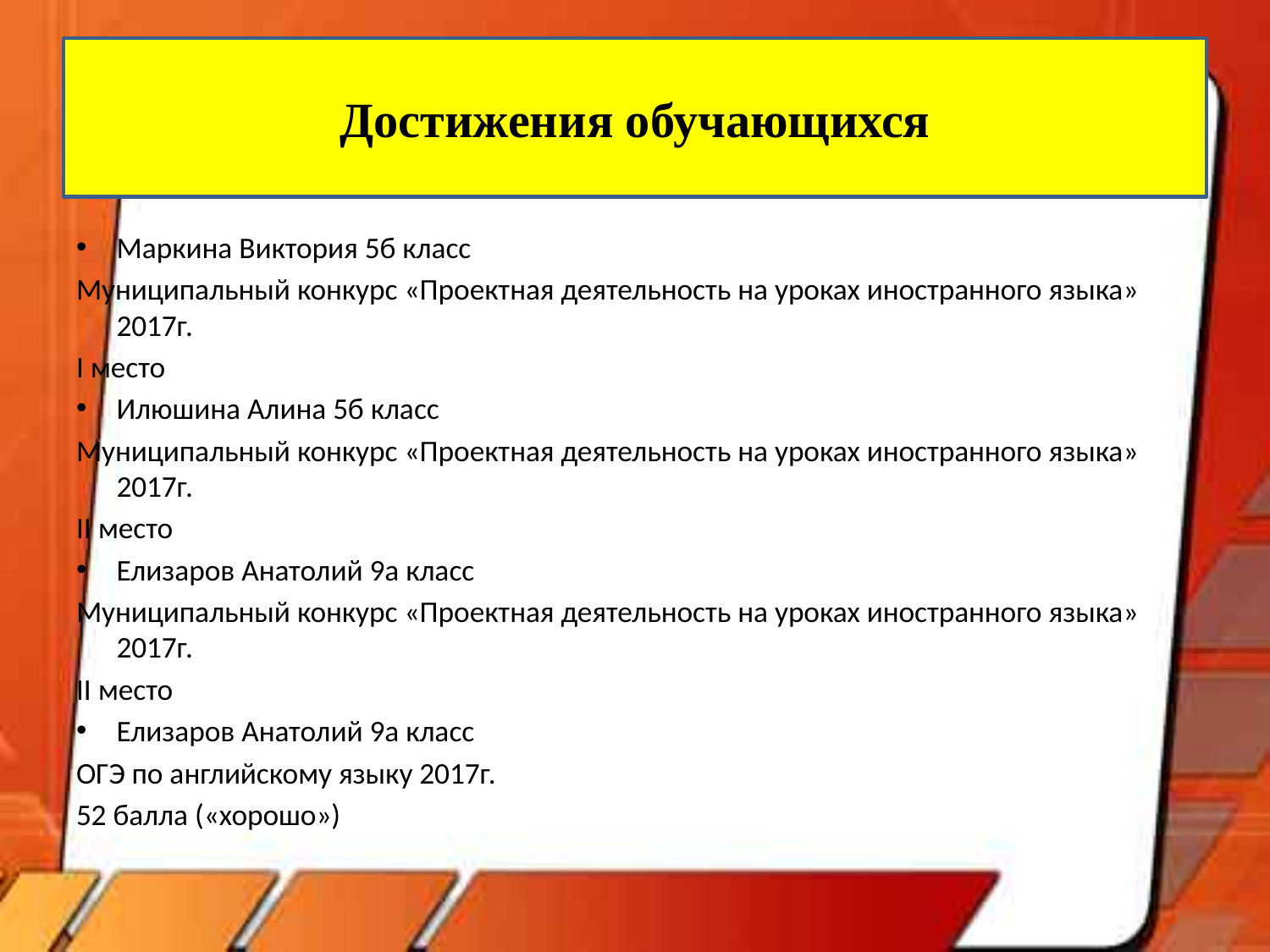

# Достижения обучающихся
Маркина Виктория 5б класс
Муниципальный конкурс «Проектная деятельность на уроках иностранного языка» 2017г.
I место
Илюшина Алина 5б класс
Муниципальный конкурс «Проектная деятельность на уроках иностранного языка» 2017г.
II место
Елизаров Анатолий 9а класс
Муниципальный конкурс «Проектная деятельность на уроках иностранного языка» 2017г.
II место
Елизаров Анатолий 9а класс
ОГЭ по английскому языку 2017г.
52 балла («хорошо»)